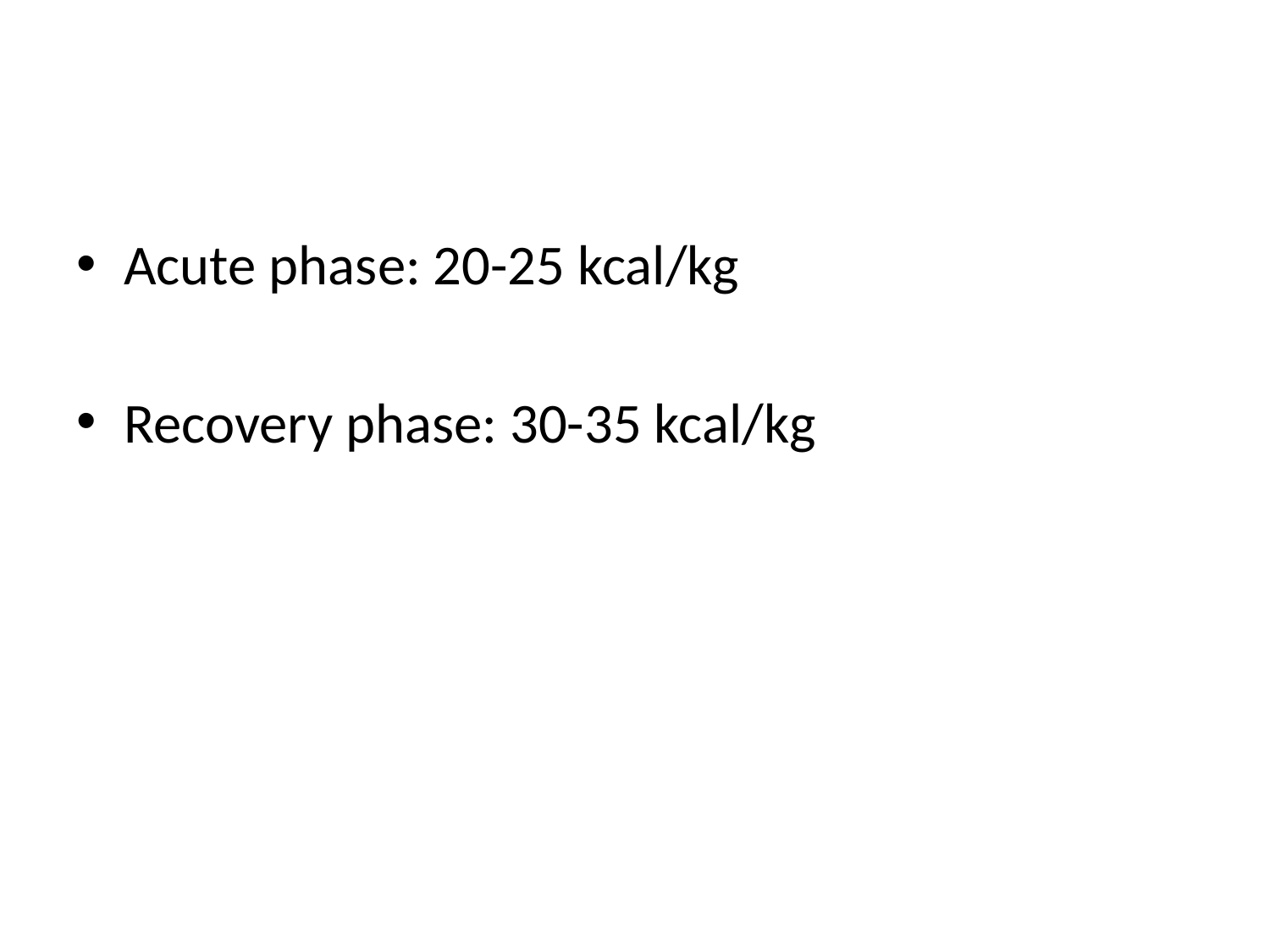

#
Acute phase: 20-25 kcal/kg

Recovery phase: 30-35 kcal/kg